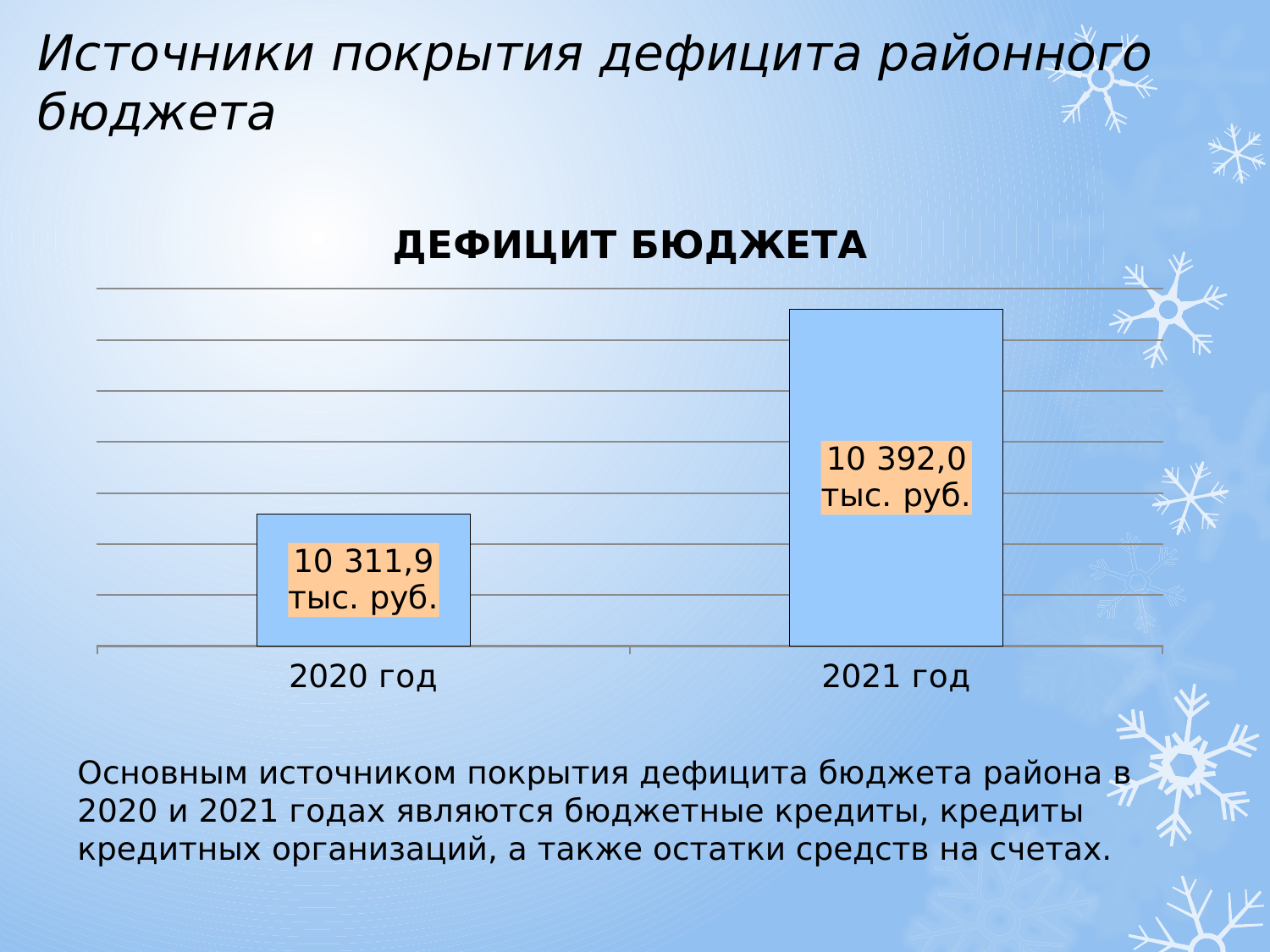

# Источники покрытия дефицита районного бюджета

### Chart:

| Category | ДЕФИЦИТ БЮДЖЕТА |
|---|---|
| 2020 год | 10311.9 |
| 2021 год | 10392.0 |
Основным источником покрытия дефицита бюджета района в 2020 и 2021 годах являются бюджетные кредиты, кредиты кредитных организаций, а также остатки средств на счетах.